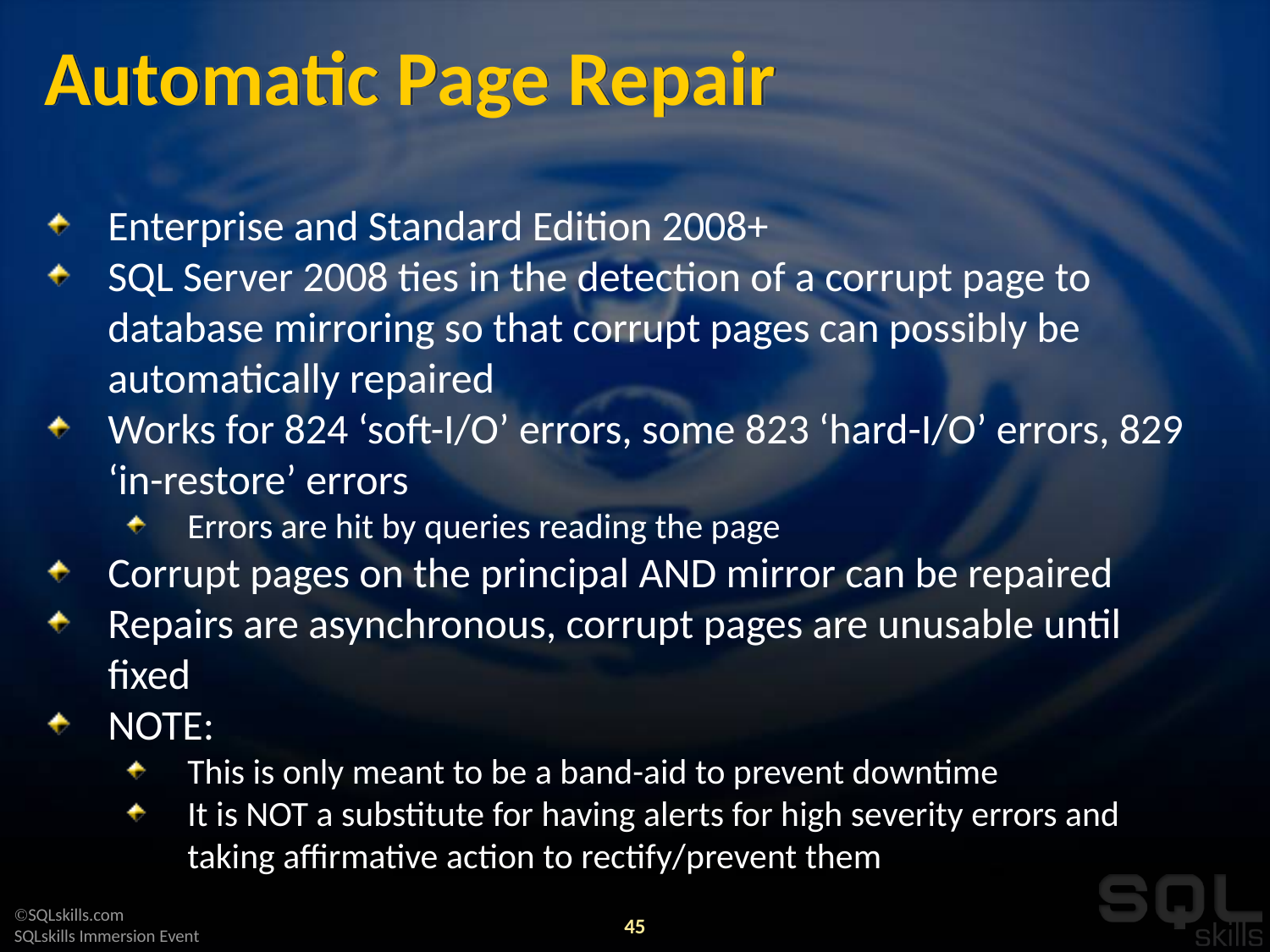

# Automatic Page Repair
Enterprise and Standard Edition 2008+
SQL Server 2008 ties in the detection of a corrupt page to database mirroring so that corrupt pages can possibly be automatically repaired
Works for 824 ‘soft-I/O’ errors, some 823 ‘hard-I/O’ errors, 829 ‘in-restore’ errors
Errors are hit by queries reading the page
Corrupt pages on the principal AND mirror can be repaired
Repairs are asynchronous, corrupt pages are unusable until fixed
NOTE:
This is only meant to be a band-aid to prevent downtime
It is NOT a substitute for having alerts for high severity errors and taking affirmative action to rectify/prevent them
45